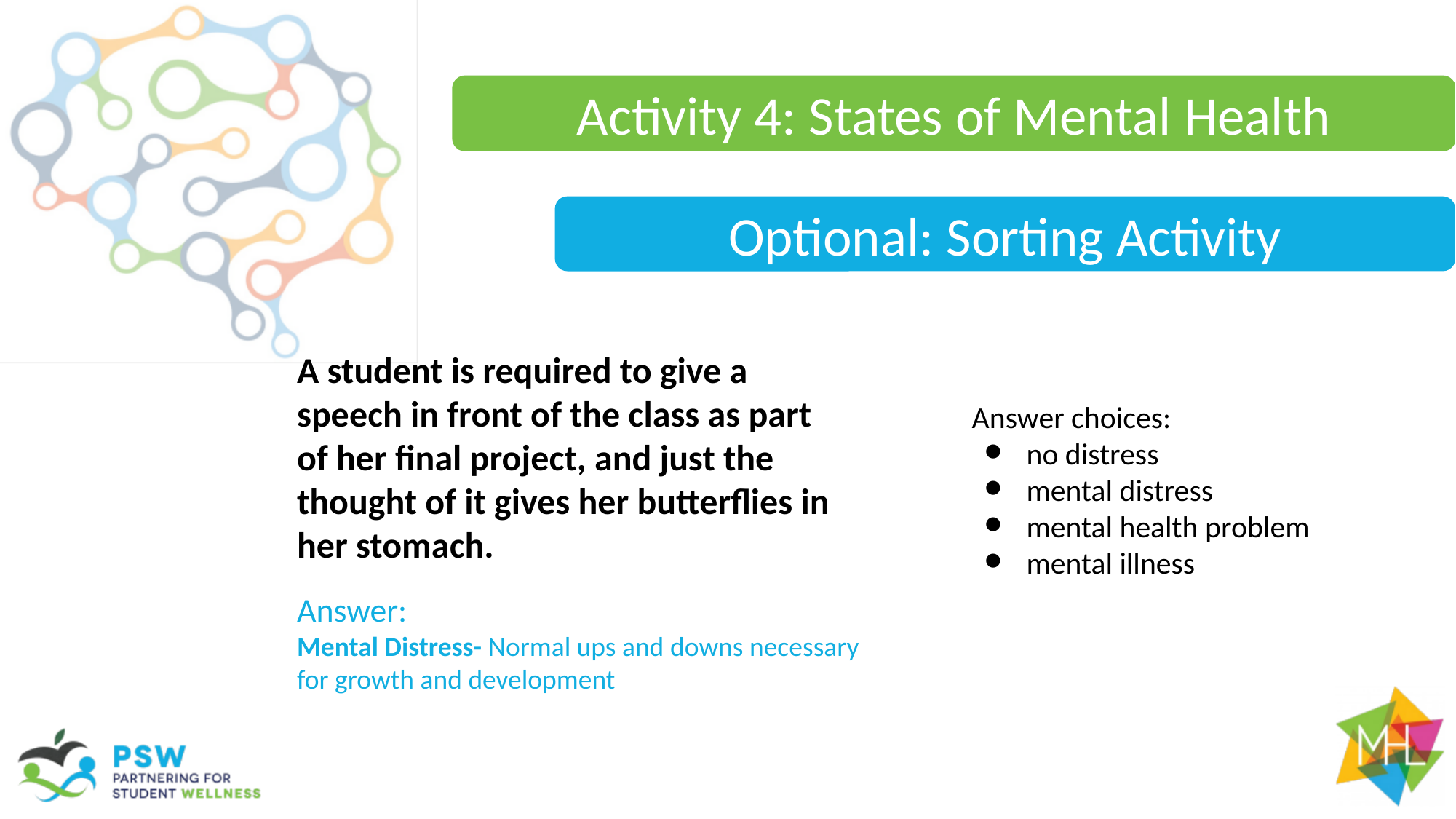

Activity 4: States of Mental Health
Optional: Sorting Activity
A student is required to give a speech in front of the class as part of her final project, and just the thought of it gives her butterflies in her stomach.
Answer choices:
no distress
mental distress
mental health problem
mental illness
Answer:
Mental Distress- Normal ups and downs necessary for growth and development